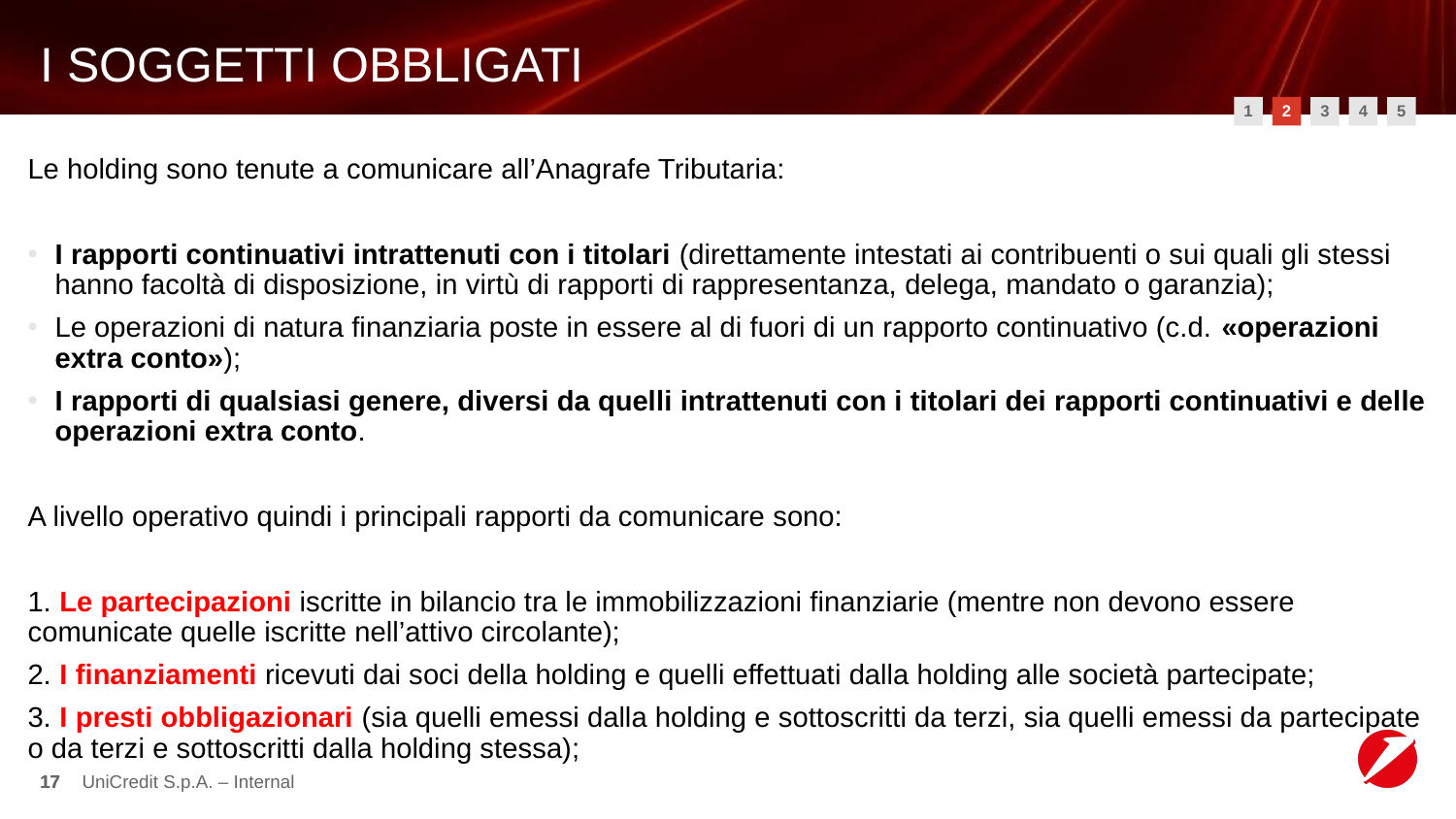

# I SOGGETTI OBBLIGATI
1
2
4
3
5
Le holding sono tenute a comunicare all’Anagrafe Tributaria:

I rapporti continuativi intrattenuti con i titolari (direttamente intestati ai contribuenti o sui quali gli stessi hanno facoltà di disposizione, in virtù di rapporti di rappresentanza, delega, mandato o garanzia);
Le operazioni di natura finanziaria poste in essere al di fuori di un rapporto continuativo (c.d. «operazioni extra conto»);
I rapporti di qualsiasi genere, diversi da quelli intrattenuti con i titolari dei rapporti continuativi e delle operazioni extra conto.

A livello operativo quindi i principali rapporti da comunicare sono:

1. Le partecipazioni iscritte in bilancio tra le immobilizzazioni finanziarie (mentre non devono essere comunicate quelle iscritte nell’attivo circolante);
2. I finanziamenti ricevuti dai soci della holding e quelli effettuati dalla holding alle società partecipate;
3. I presti obbligazionari (sia quelli emessi dalla holding e sottoscritti da terzi, sia quelli emessi da partecipate o da terzi e sottoscritti dalla holding stessa);

UniCredit S.p.A. – Internal